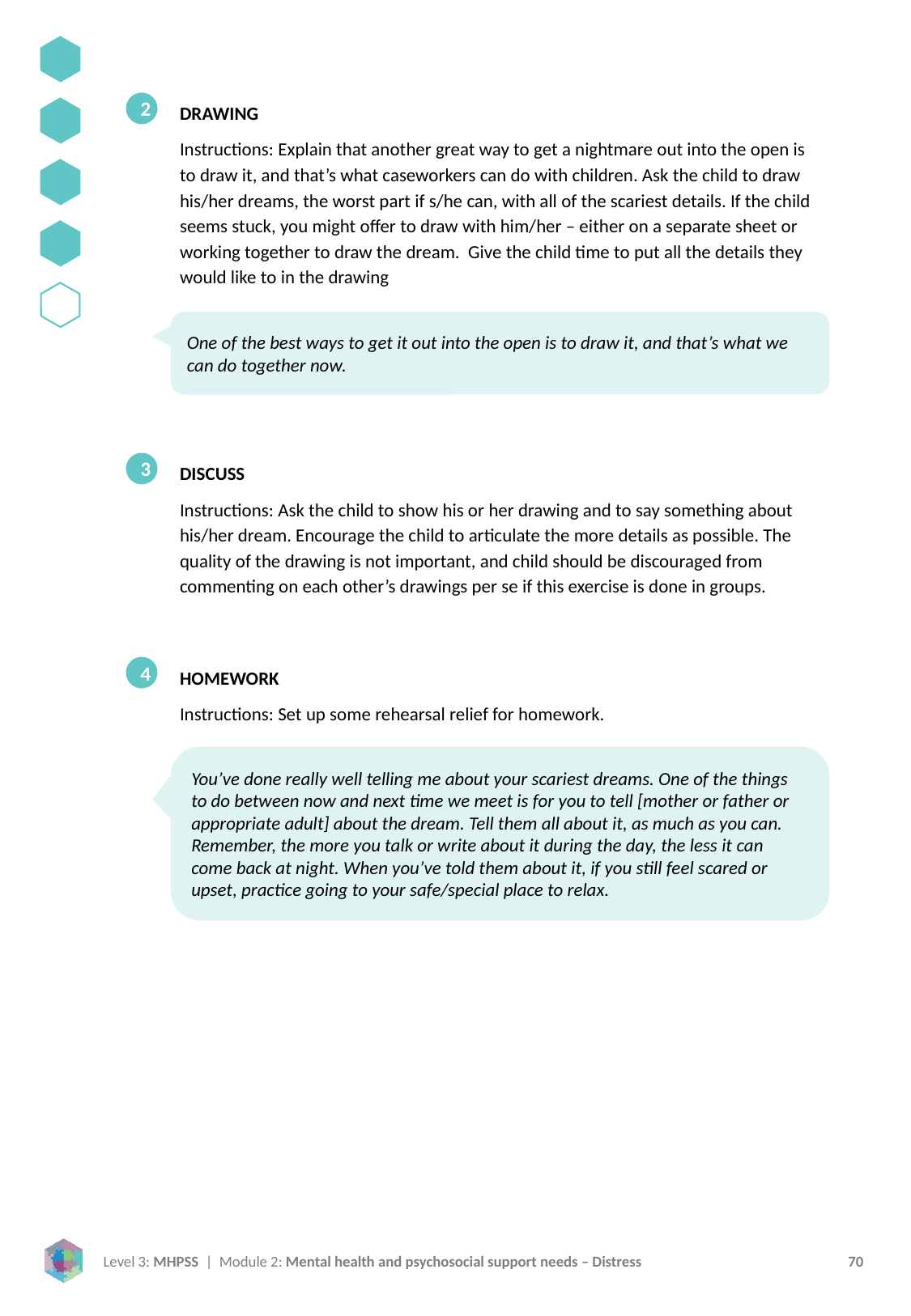

2
DRAWING
Instructions: Explain that another great way to get a nightmare out into the open is to draw it, and that’s what caseworkers can do with children. Ask the child to draw his/her dreams, the worst part if s/he can, with all of the scariest details. If the child seems stuck, you might offer to draw with him/her – either on a separate sheet or working together to draw the dream.  Give the child time to put all the details they would like to in the drawing

One of the best ways to get it out into the open is to draw it, and that’s what we can do together now.
3
DISCUSS
Instructions: Ask the child to show his or her drawing and to say something about his/her dream. Encourage the child to articulate the more details as possible. The quality of the drawing is not important, and child should be discouraged from commenting on each other’s drawings per se if this exercise is done in groups.
4
HOMEWORK
Instructions: Set up some rehearsal relief for homework.
You’ve done really well telling me about your scariest dreams. One of the things to do between now and next time we meet is for you to tell [mother or father or appropriate adult] about the dream. Tell them all about it, as much as you can. Remember, the more you talk or write about it during the day, the less it can come back at night. When you’ve told them about it, if you still feel scared or upset, practice going to your safe/special place to relax.